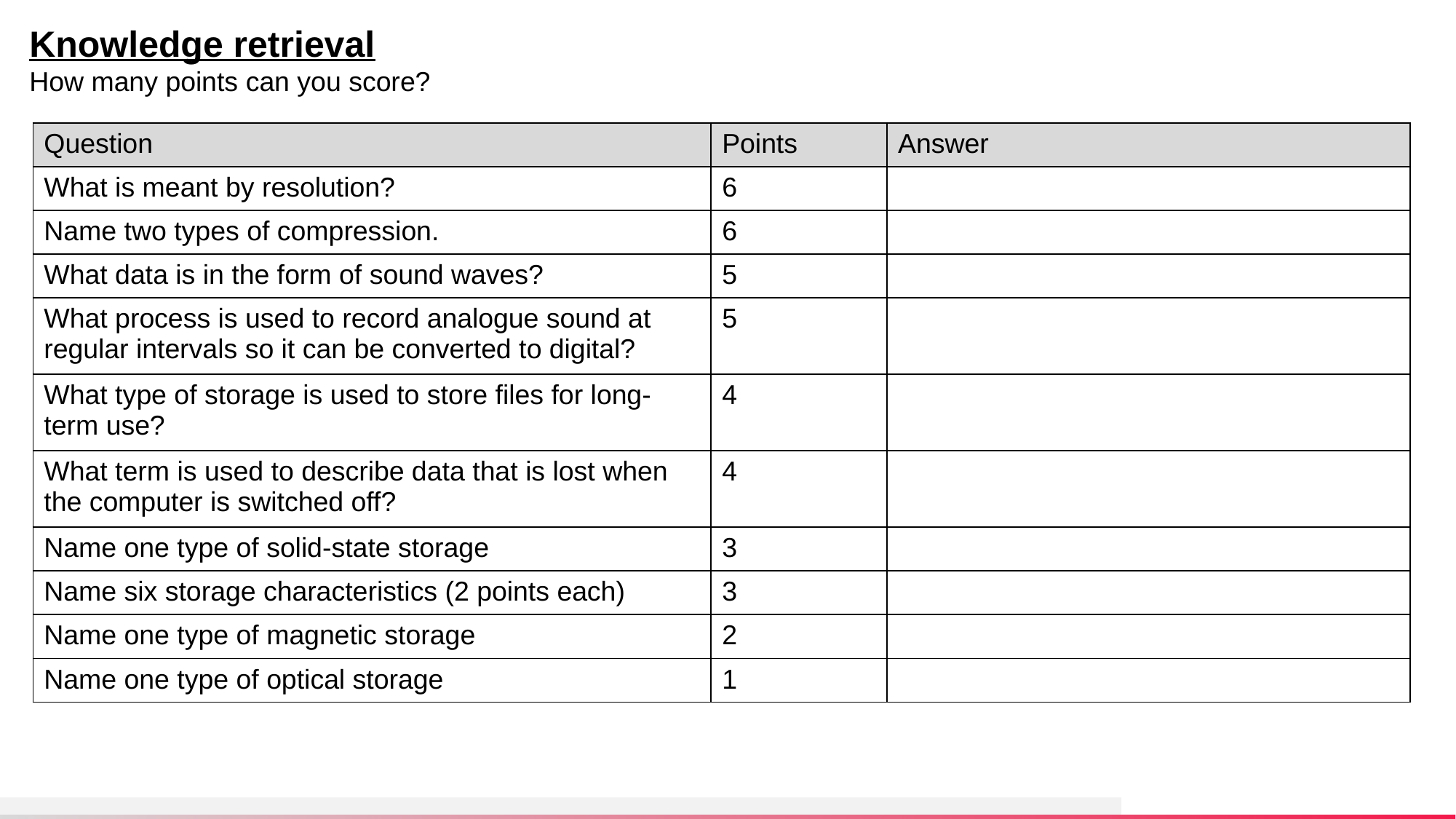

Knowledge retrieval
How many points can you score?
| Question | Points | Answer |
| --- | --- | --- |
| What is meant by resolution? | 6 |  |
| Name two types of compression. | 6 |  |
| What data is in the form of sound waves? | 5 |  |
| What process is used to record analogue sound at regular intervals so it can be converted to digital? | 5 |  |
| What type of storage is used to store files for long-term use? | 4 |  |
| What term is used to describe data that is lost when the computer is switched off? | 4 |  |
| Name one type of solid-state storage | 3 |  |
| Name six storage characteristics (2 points each) | 3 |  |
| Name one type of magnetic storage | 2 |  |
| Name one type of optical storage | 1 |  |